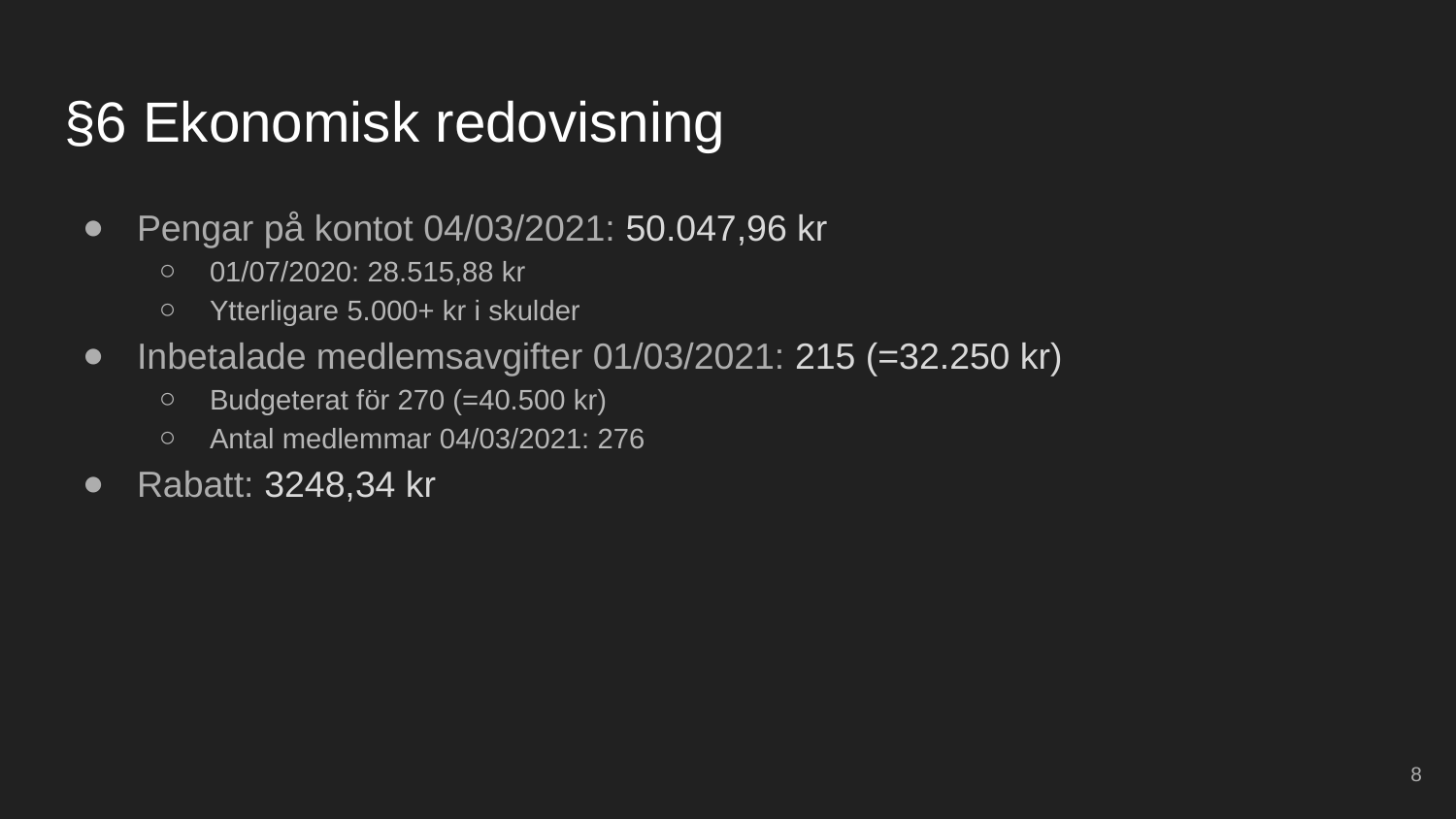

# §6 Ekonomisk redovisning
Pengar på kontot 04/03/2021: 50.047,96 kr
01/07/2020: 28.515,88 kr
Ytterligare 5.000+ kr i skulder
Inbetalade medlemsavgifter 01/03/2021: 215 (=32.250 kr)
Budgeterat för 270 (=40.500 kr)
Antal medlemmar 04/03/2021: 276
Rabatt: 3248,34 kr

8